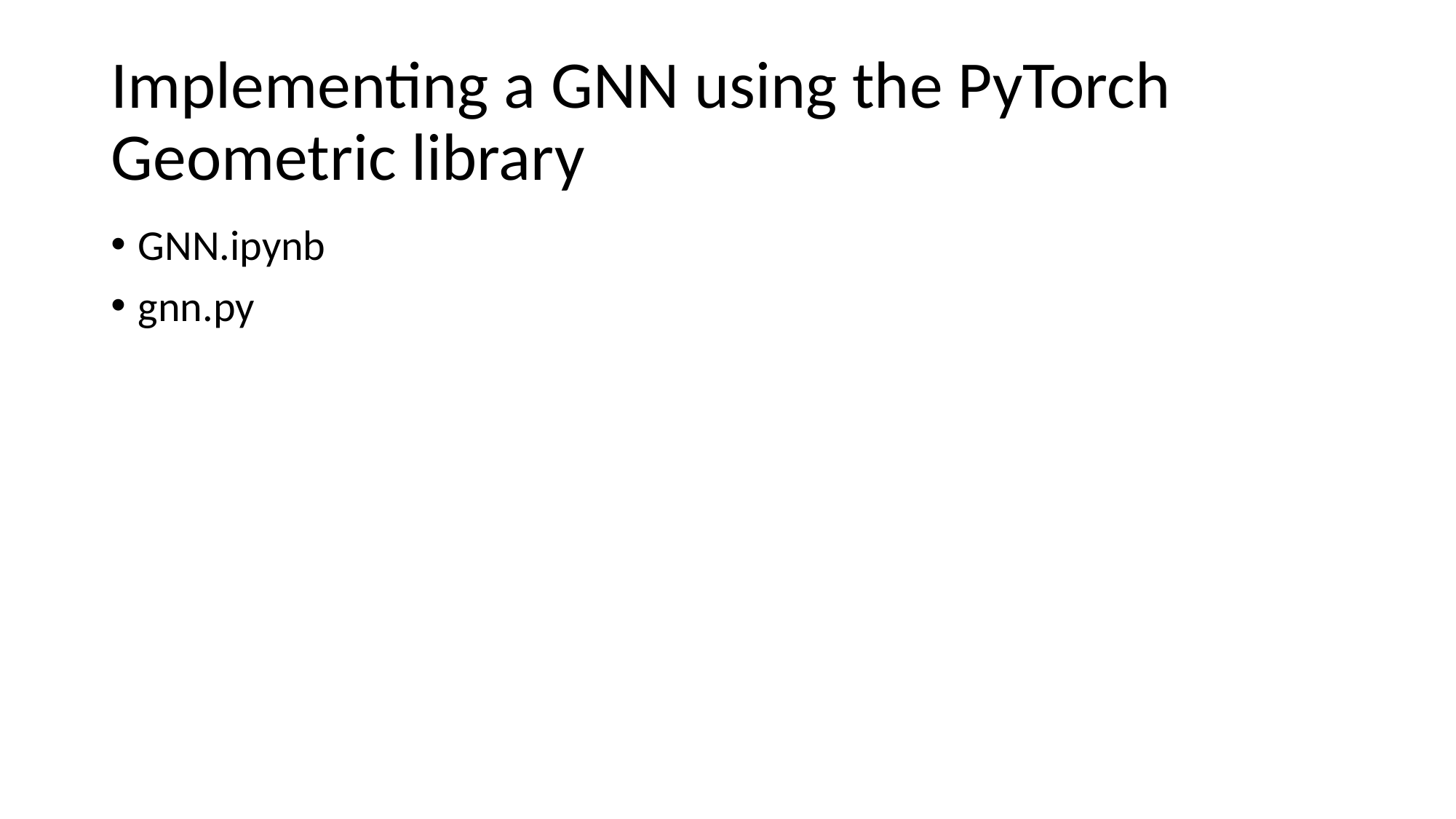

# Implementing a GNN using the PyTorch Geometric library
GNN.ipynb
gnn.py